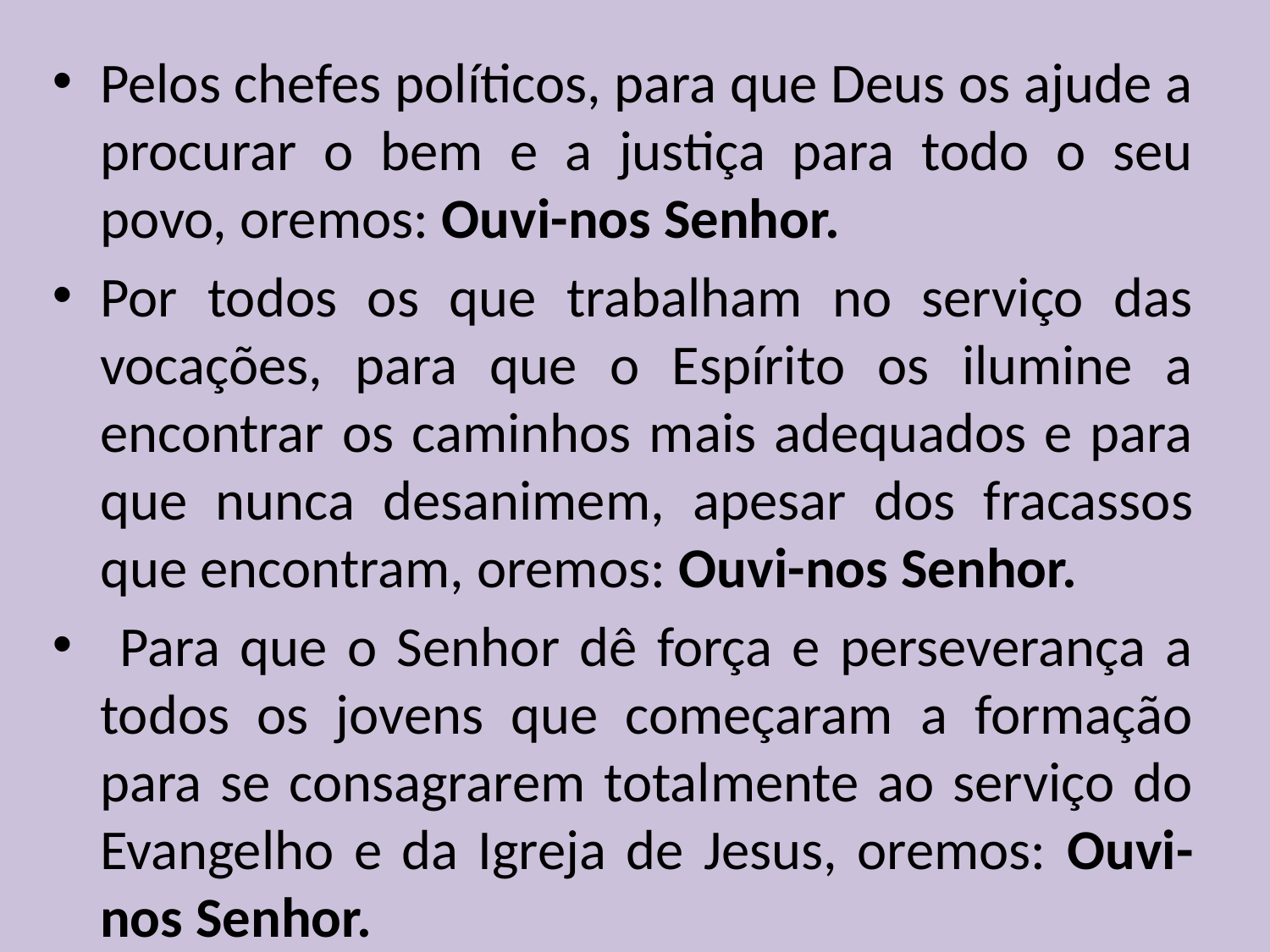

Pelos chefes políticos, para que Deus os ajude a procurar o bem e a justiça para todo o seu povo, oremos: Ouvi-nos Senhor.
Por todos os que trabalham no serviço das vocações, para que o Espírito os ilumine a encontrar os caminhos mais adequados e para que nunca desanimem, apesar dos fracassos que encontram, oremos: Ouvi-nos Senhor.
 Para que o Senhor dê força e perseverança a todos os jovens que começaram a formação para se consagrarem totalmente ao serviço do Evangelho e da Igreja de Jesus, oremos: Ouvi-nos Senhor.